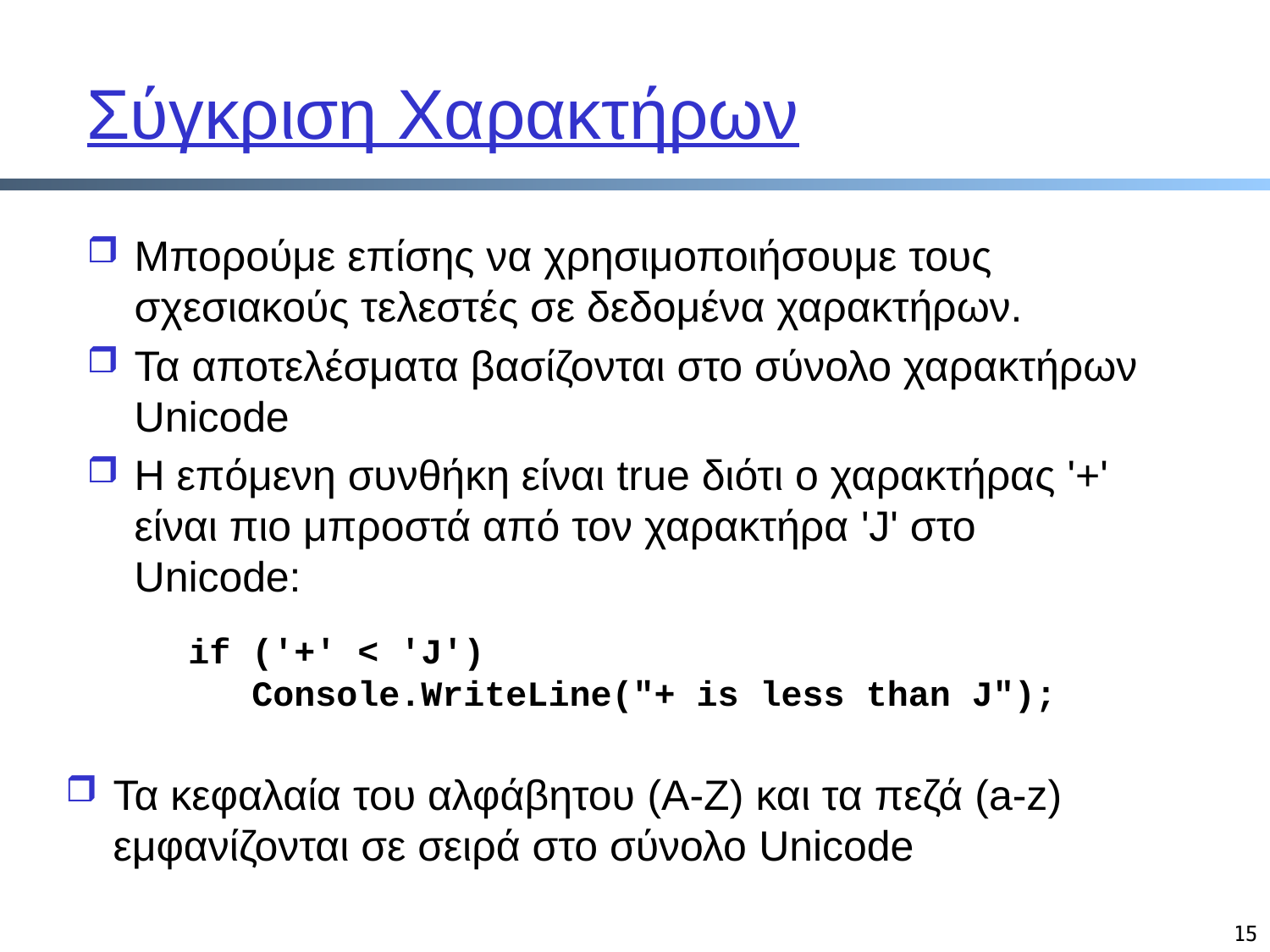

# Σύγκριση Χαρακτήρων
Μπορούμε επίσης να χρησιμοποιήσουμε τους σχεσιακούς τελεστές σε δεδομένα χαρακτήρων.
Τα αποτελέσματα βασίζονται στο σύνολο χαρακτήρων Unicode
Η επόμενη συνθήκη είναι true διότι ο χαρακτήρας '+' είναι πιο μπροστά από τον χαρακτήρα 'J' στο Unicode:
if ('+' < 'J')
   Console.WriteLine("+ is less than J");
Τα κεφαλαία του αλφάβητου (A-Z) και τα πεζά (a-z) εμφανίζονται σε σειρά στο σύνολο Unicode
15